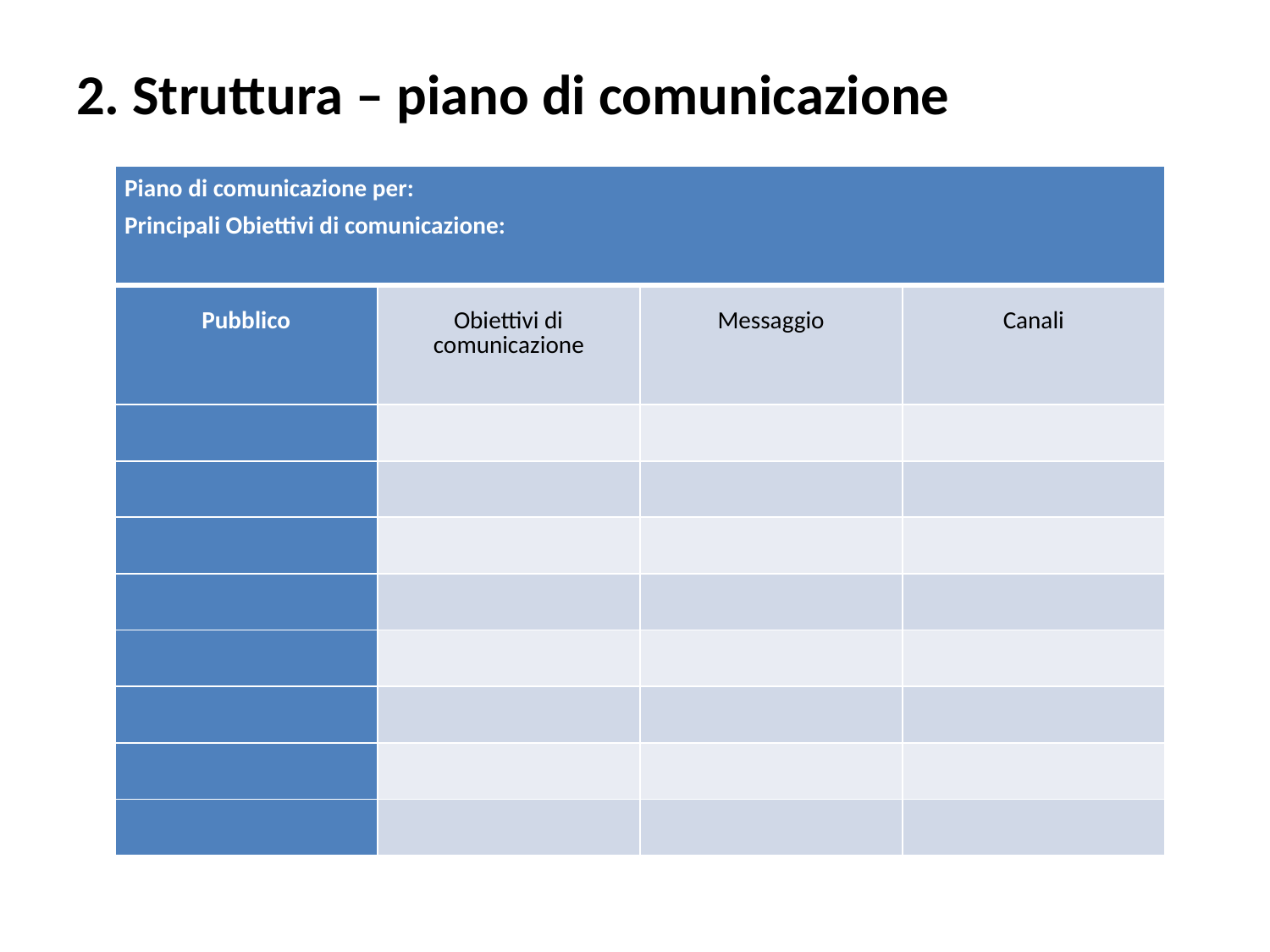

# 2. Struttura – piano di comunicazione
| Piano di comunicazione per: Principali Obiettivi di comunicazione: |  |  |  |
| --- | --- | --- | --- |
| Pubblico | Obiettivi di comunicazione | Messaggio | Canali |
|  |  |  |  |
|  |  |  |  |
|  |  |  |  |
|  |  |  |  |
|  |  |  |  |
|  |  |  |  |
|  |  |  |  |
|  |  |  |  |